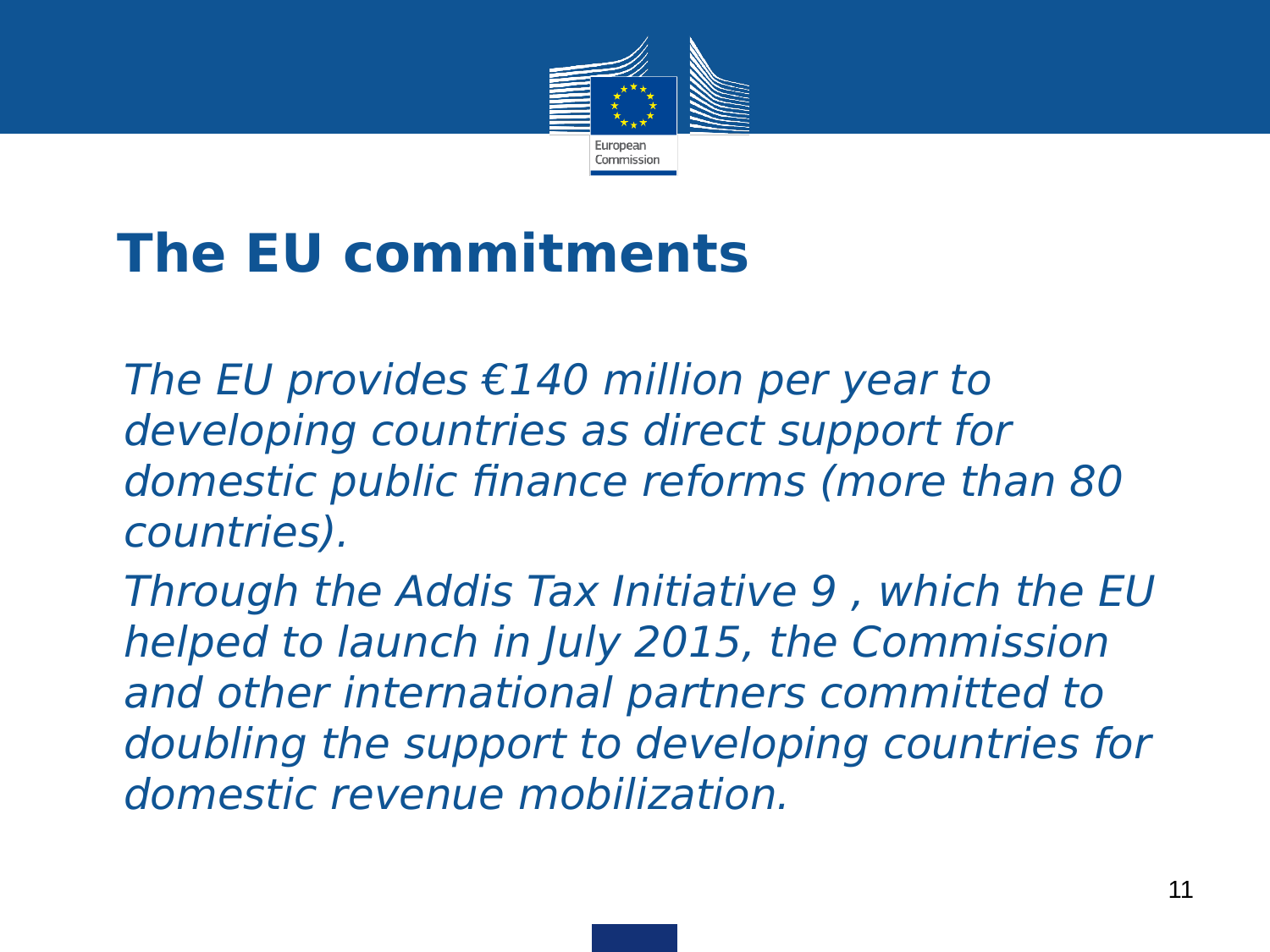

The EU provides €140 million per year to developing countries as direct support for domestic public finance reforms (more than 80 countries).
Through the Addis Tax Initiative 9 , which the EU helped to launch in July 2015, the Commission and other international partners committed to doubling the support to developing countries for domestic revenue mobilization.
# The EU commitments
11